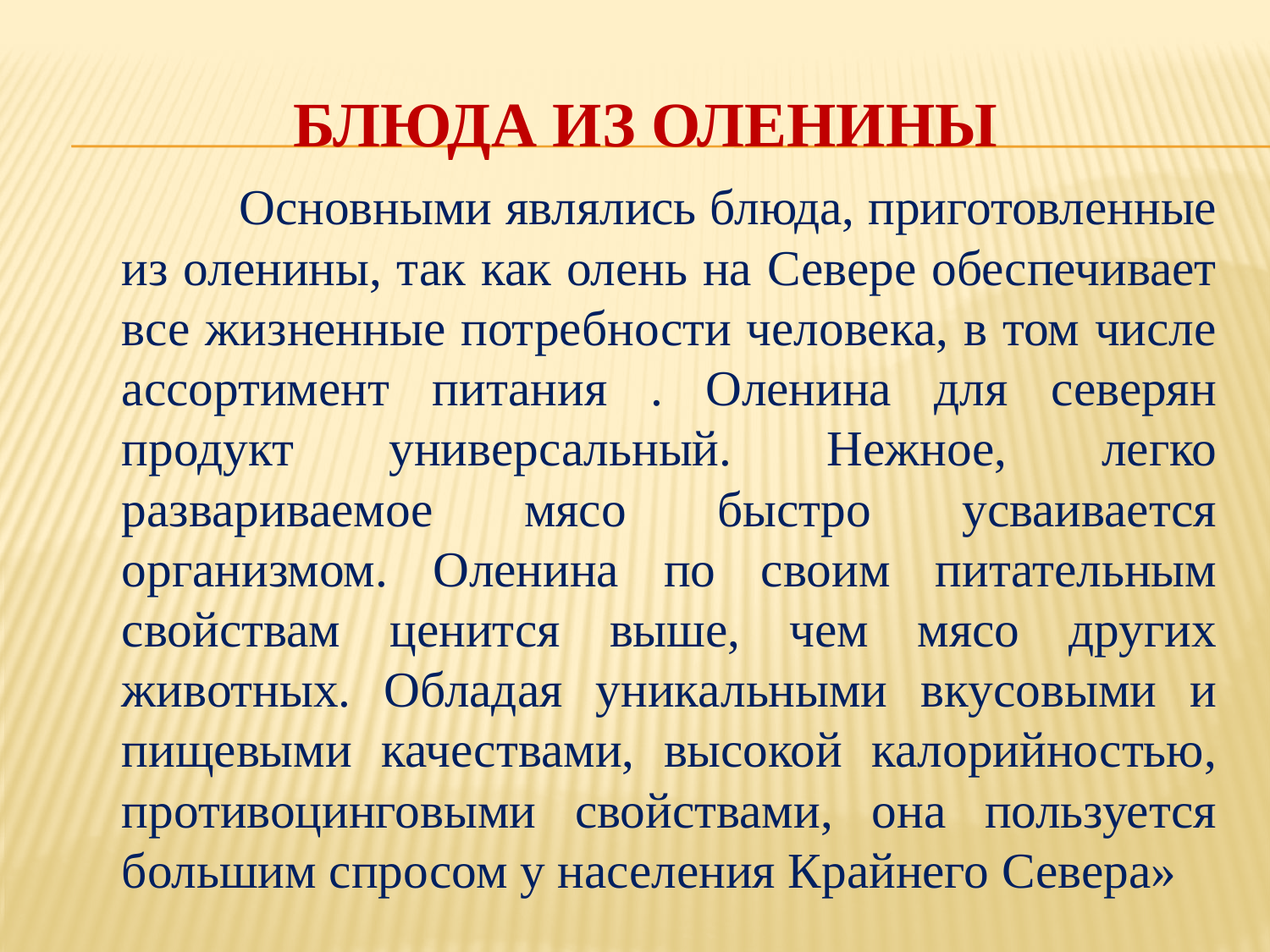

# Блюда из оленины
    	Основными являлись блюда, приготовленные из оленины, так как олень на Севере обеспечивает все жизненные потребности человека, в том числе ассортимент питания . Оленина для северян продукт универсальный. Нежное, легко развариваемое мясо быстро усваивается организмом. Оленина по своим питательным свойствам ценится выше, чем мясо других животных. Обладая уникальными вкусовыми и пищевыми качествами, высокой калорийностью, противоцинговыми свойствами, она пользуется большим спросом у населения Крайнего Севера»